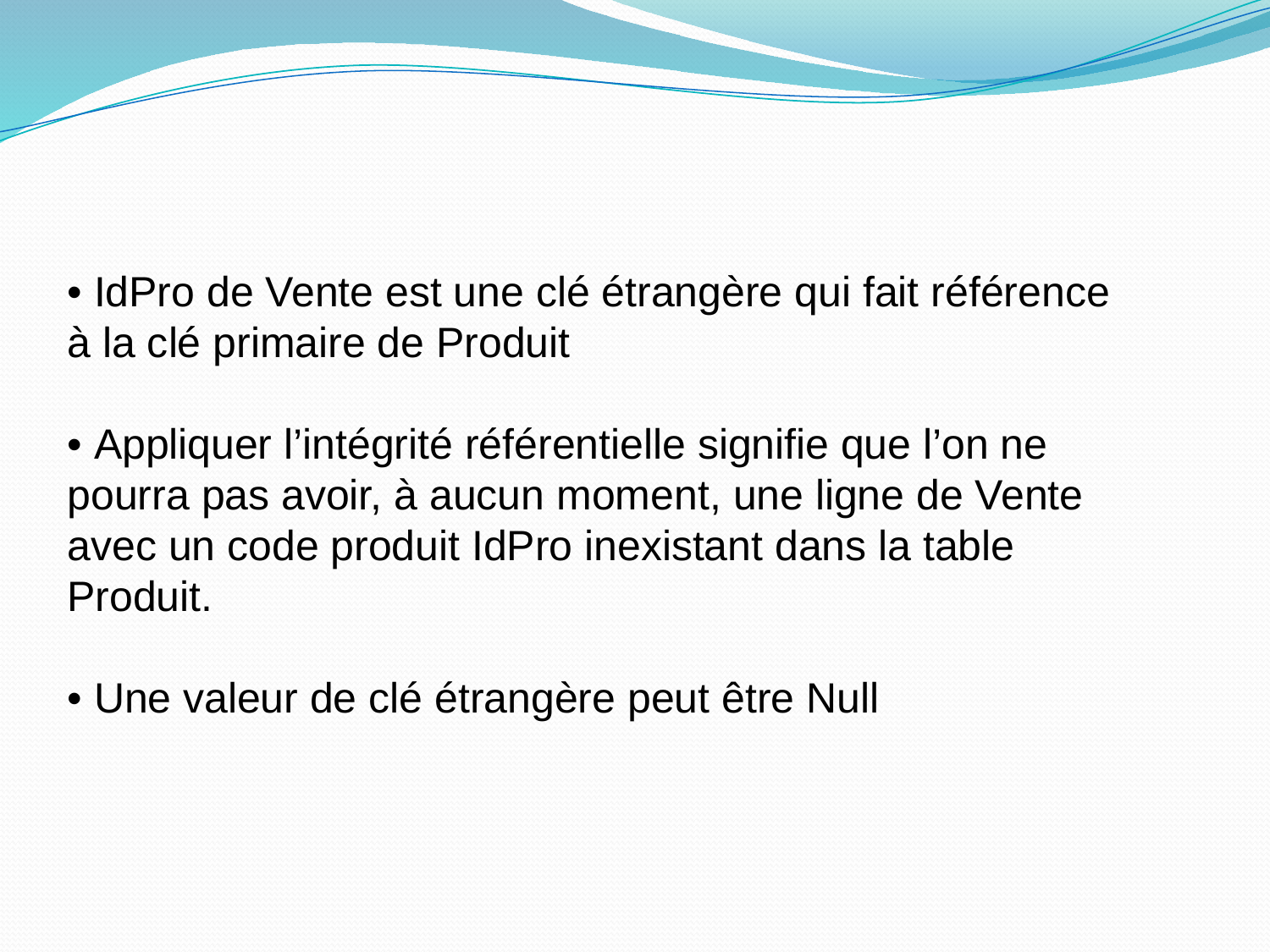

• IdPro de Vente est une clé étrangère qui fait référence
à la clé primaire de Produit

• Appliquer l’intégrité référentielle signifie que l’on ne
pourra pas avoir, à aucun moment, une ligne de Vente
avec un code produit IdPro inexistant dans la table
Produit.

• Une valeur de clé étrangère peut être Null